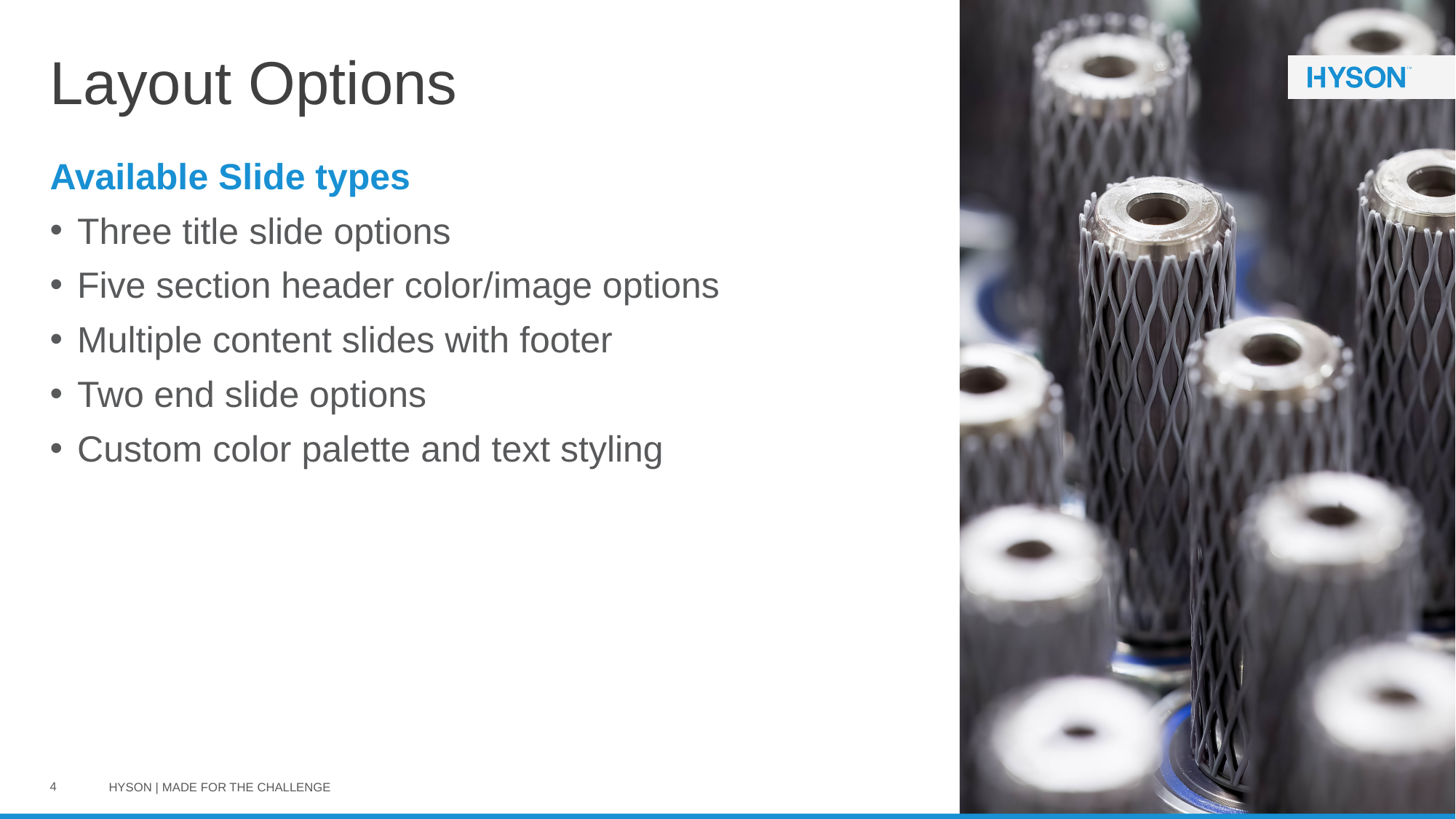

# Layout Options
Available Slide types
Three title slide options
Five section header color/image options
Multiple content slides with footer
Two end slide options
Custom color palette and text styling
4
HYSON | Made for the challenge